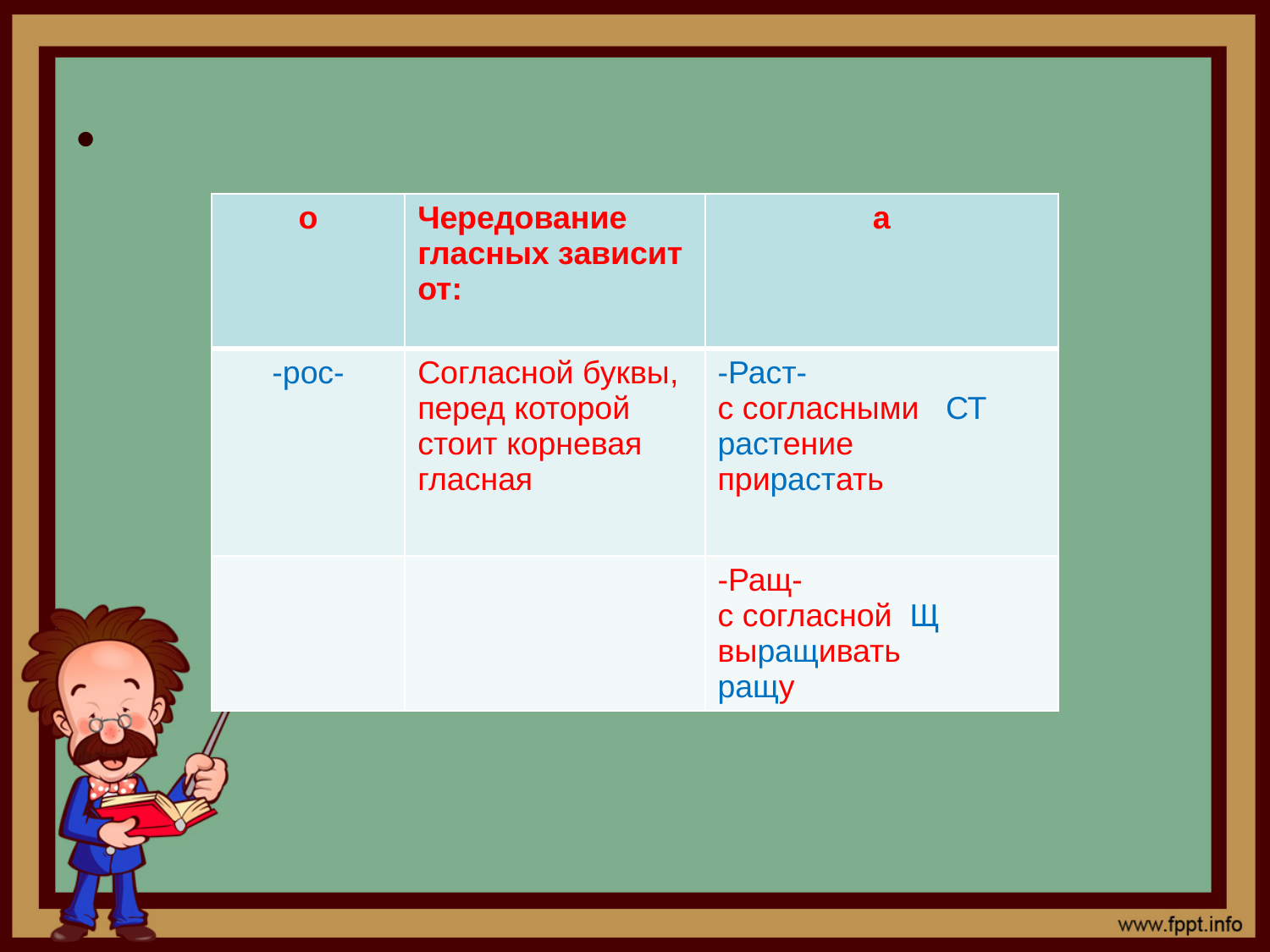

#

| о | Чередование гласных зависит от: | а |
| --- | --- | --- |
| -рос- | Согласной буквы, перед которой стоит корневая гласная | -Раст- с согласными СТ растение прирастать |
|  |  | -Ращ- с согласной Щ выращивать ращу |